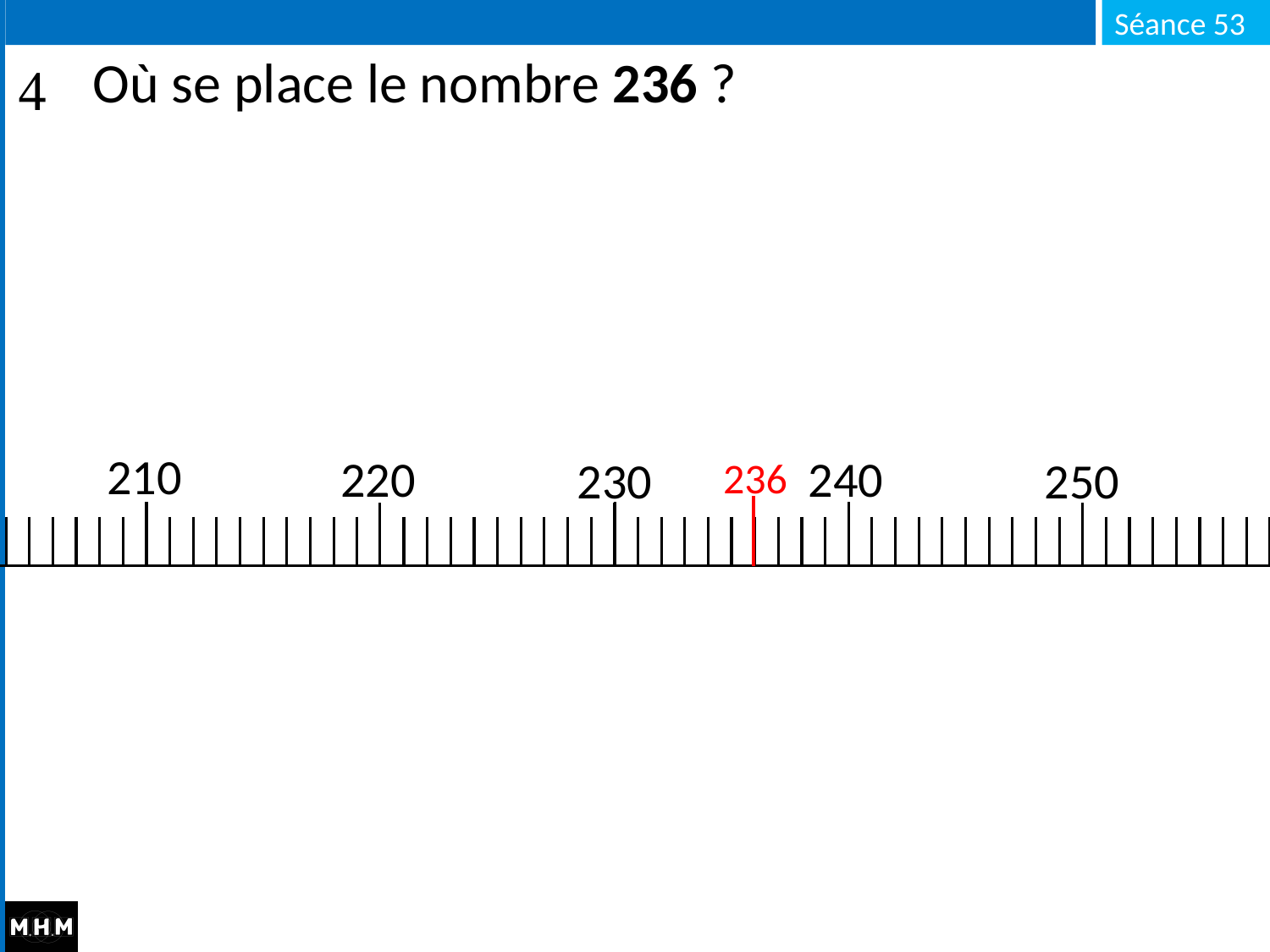

# Où se place le nombre 236 ?
210
220
240
230
250
236